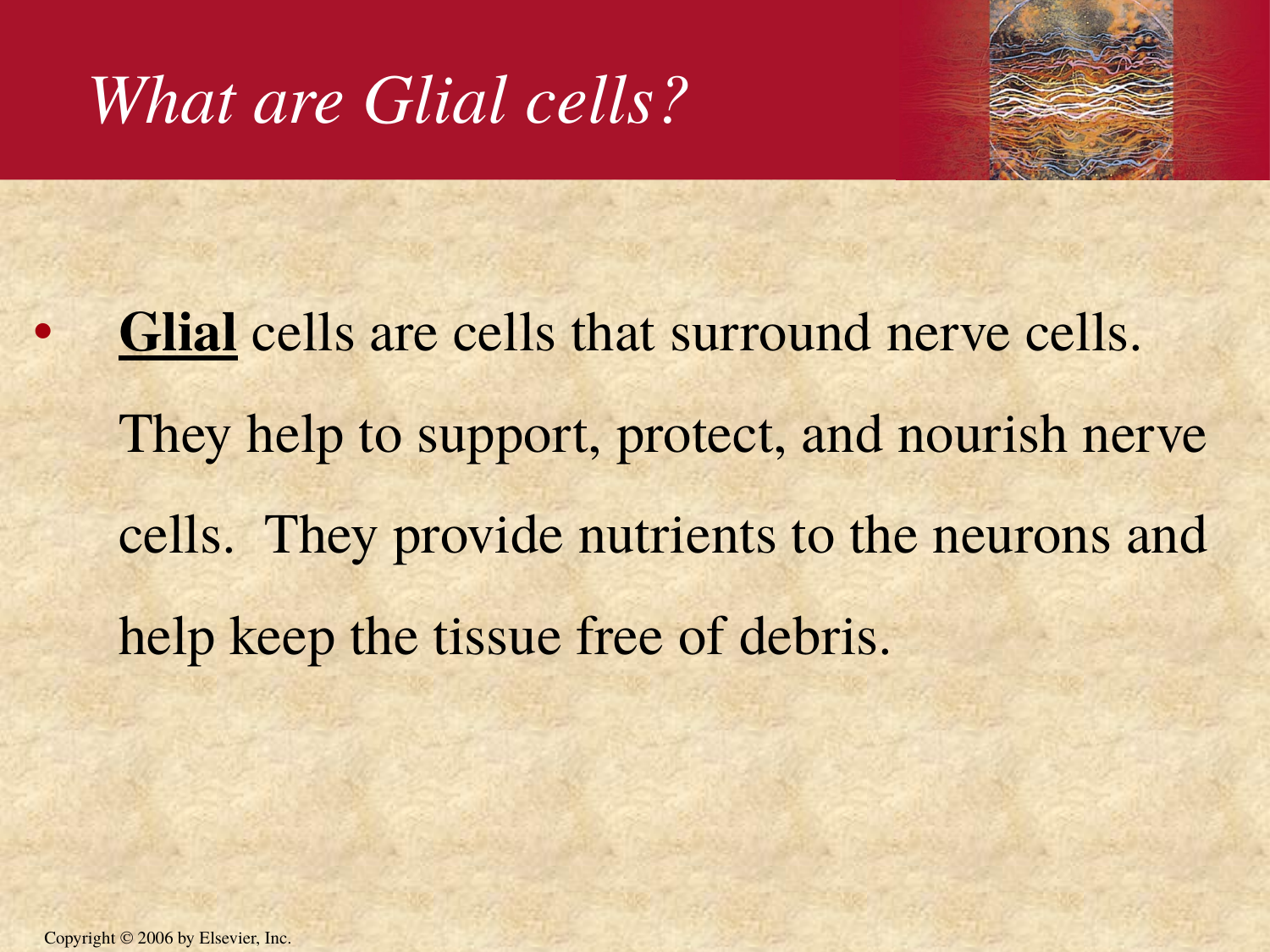

# What are Glial cells?
Glial cells are cells that surround nerve cells.  They help to support, protect, and nourish nerve cells.  They provide nutrients to the neurons and help keep the tissue free of debris.